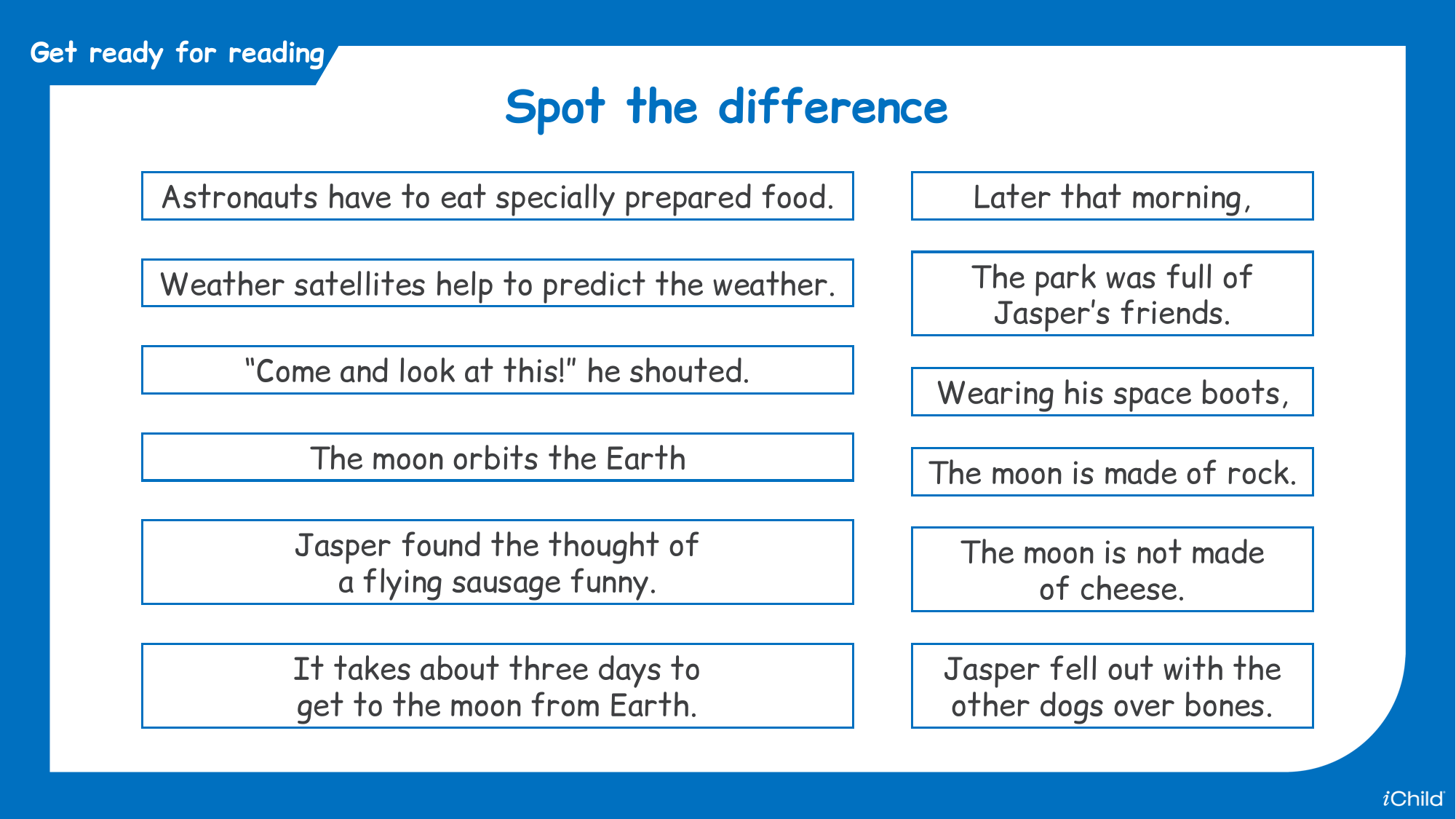

Get ready for reading
Spot the difference
Astronauts have to eat specially prepared food.
Later that morning,
The park was full of Jasper’s friends.
Weather satellites help to predict the weather.
“Come and look at this!” he shouted.
Wearing his space boots,
The moon orbits the Earth
The moon is made of rock.
Jasper found the thought of
a flying sausage funny.
The moon is not made
of cheese.
Jasper fell out with the
other dogs over bones.
It takes about three days to
get to the moon from Earth.